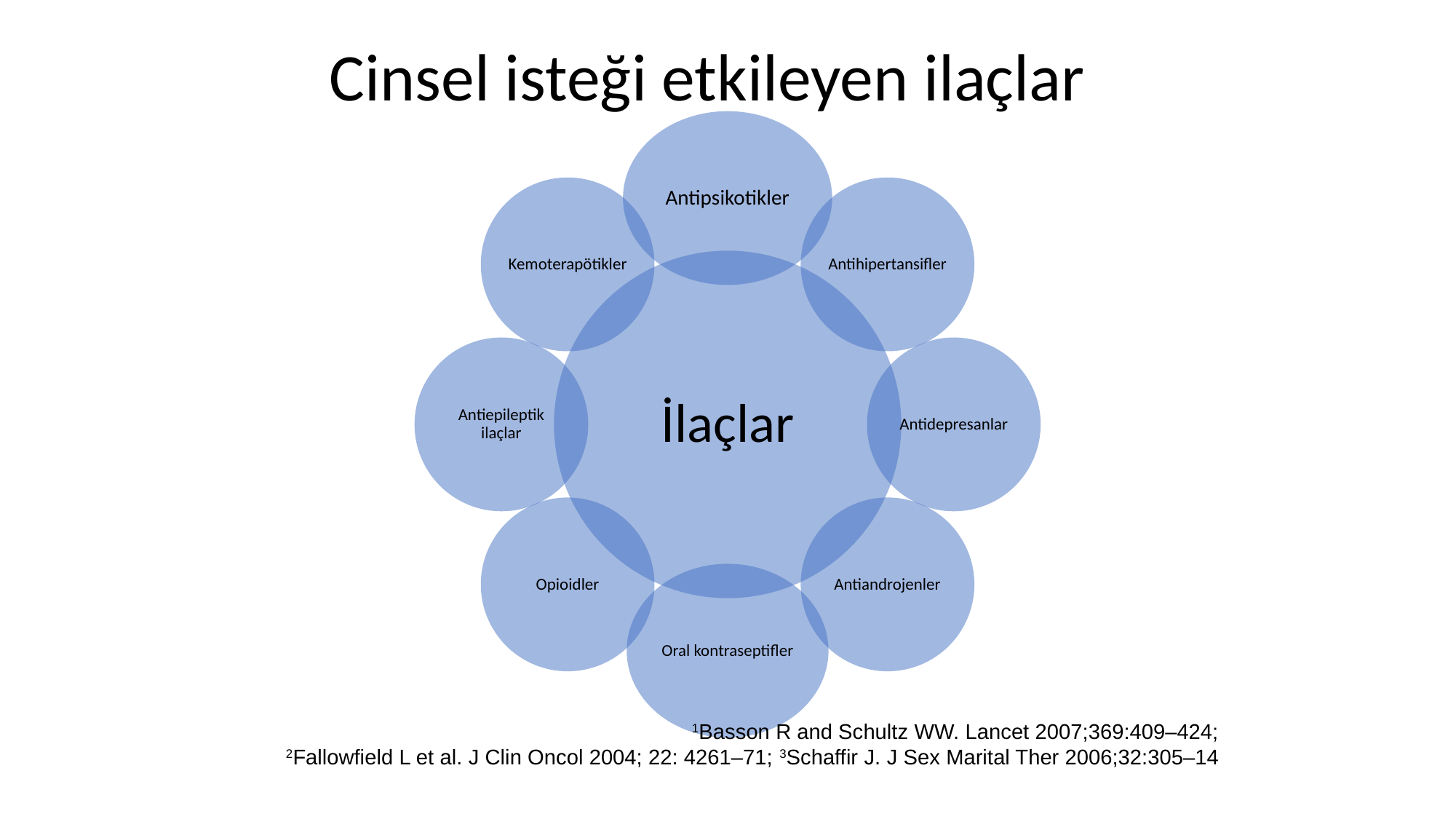

# Cinsel isteği etkileyen ilaçlar
İlaçlar
Antipsikotikler
Antihipertansifler
Antidepresanlar
Antiandrojenler
Oral kontraseptifler
Opioidler
Antiepileptik ilaçlar
Kemoterapötikler
1Basson R and Schultz WW. Lancet 2007;369:409–424;
2Fallowfield L et al. J Clin Oncol 2004; 22: 4261–71; 3Schaffir J. J Sex Marital Ther 2006;32:305–14